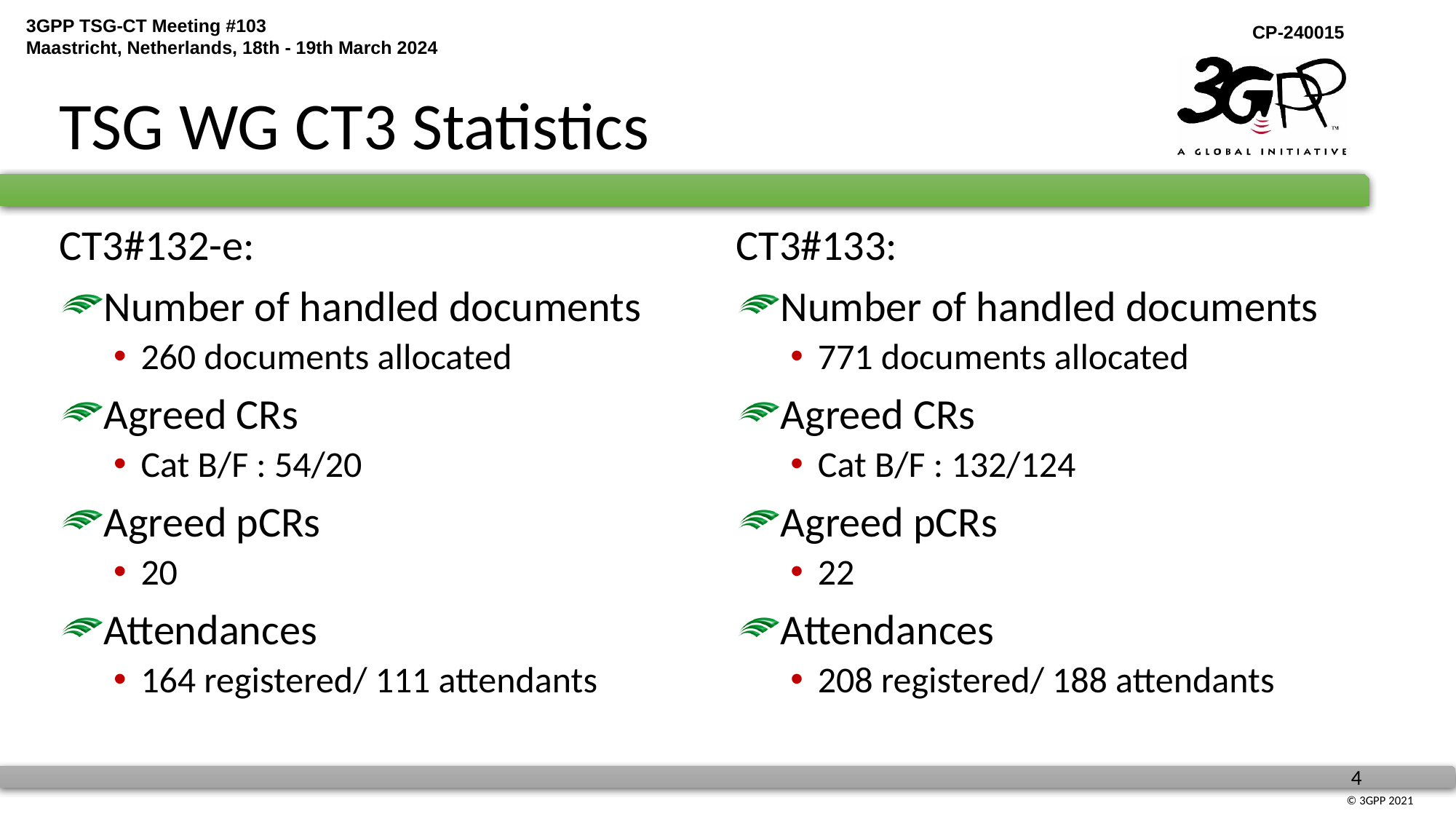

# TSG WG CT3 Statistics
CT3#132-e:
Number of handled documents
260 documents allocated
Agreed CRs
Cat B/F : 54/20
Agreed pCRs
20
Attendances
164 registered/ 111 attendants

CT3#133:
Number of handled documents
771 documents allocated
Agreed CRs
Cat B/F : 132/124
Agreed pCRs
22
Attendances
208 registered/ 188 attendants